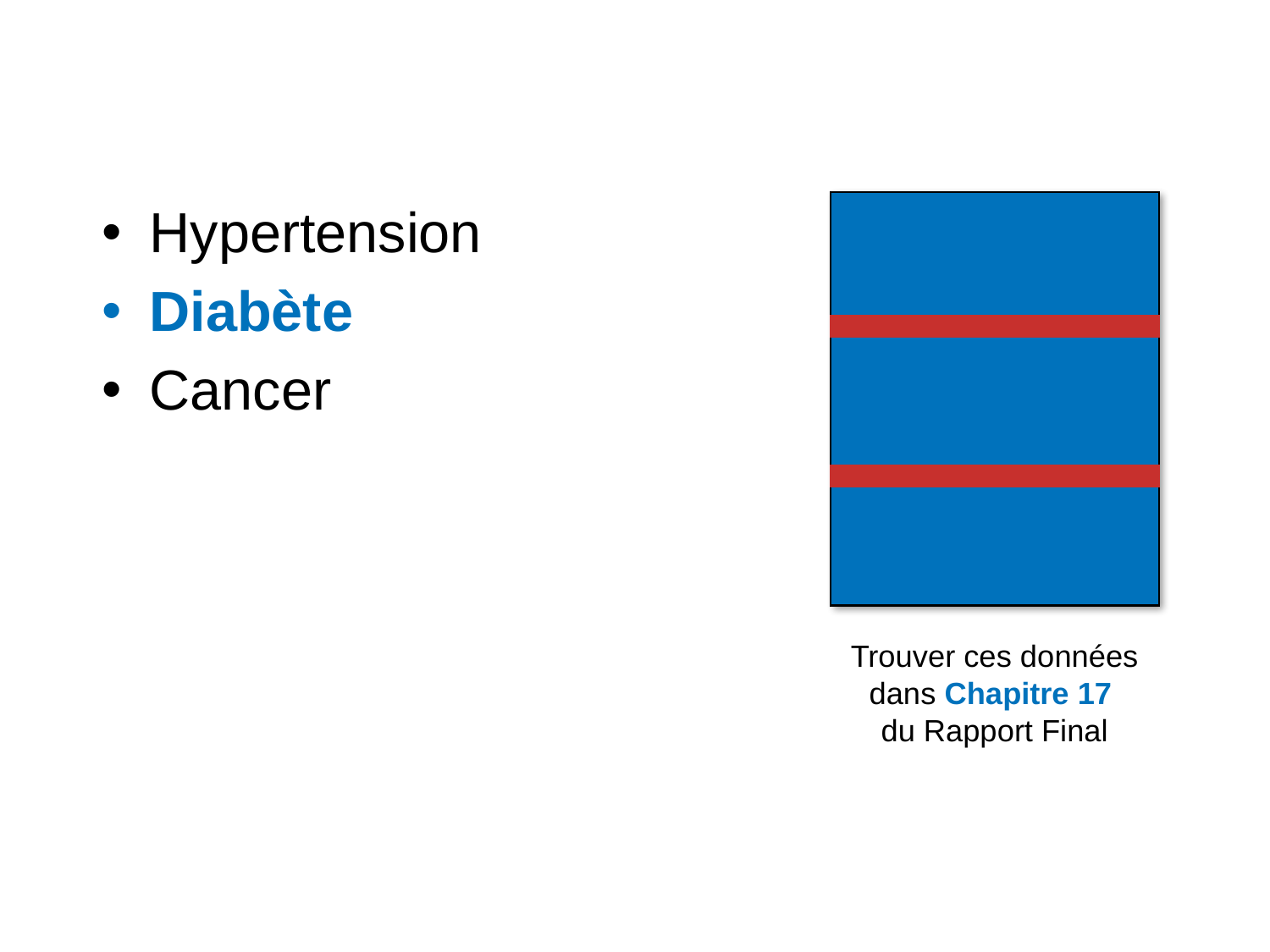

Hypertension
Diabète
Cancer
Trouver ces données dans Chapitre 17
du Rapport Final